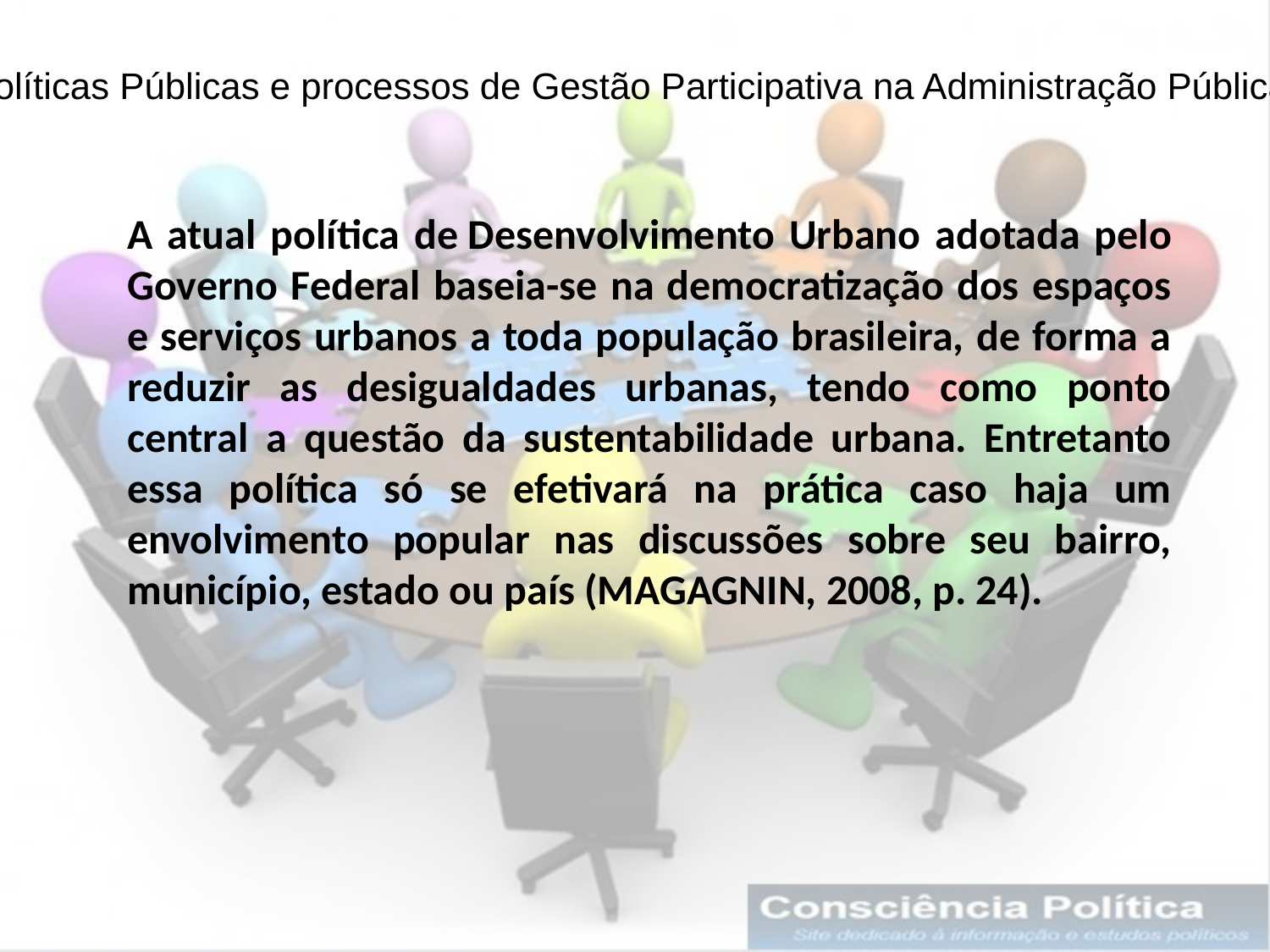

Políticas Públicas e processos de Gestão Participativa na Administração Pública
A atual política de Desenvolvimento Urbano adotada pelo Governo Federal baseia-se na democratização dos espaços e serviços urbanos a toda população brasileira, de forma a reduzir as desigualdades urbanas, tendo como ponto central a questão da sustentabilidade urbana. Entretanto essa política só se efetivará na prática caso haja um envolvimento popular nas discussões sobre seu bairro, município, estado ou país (MAGAGNIN, 2008, p. 24).